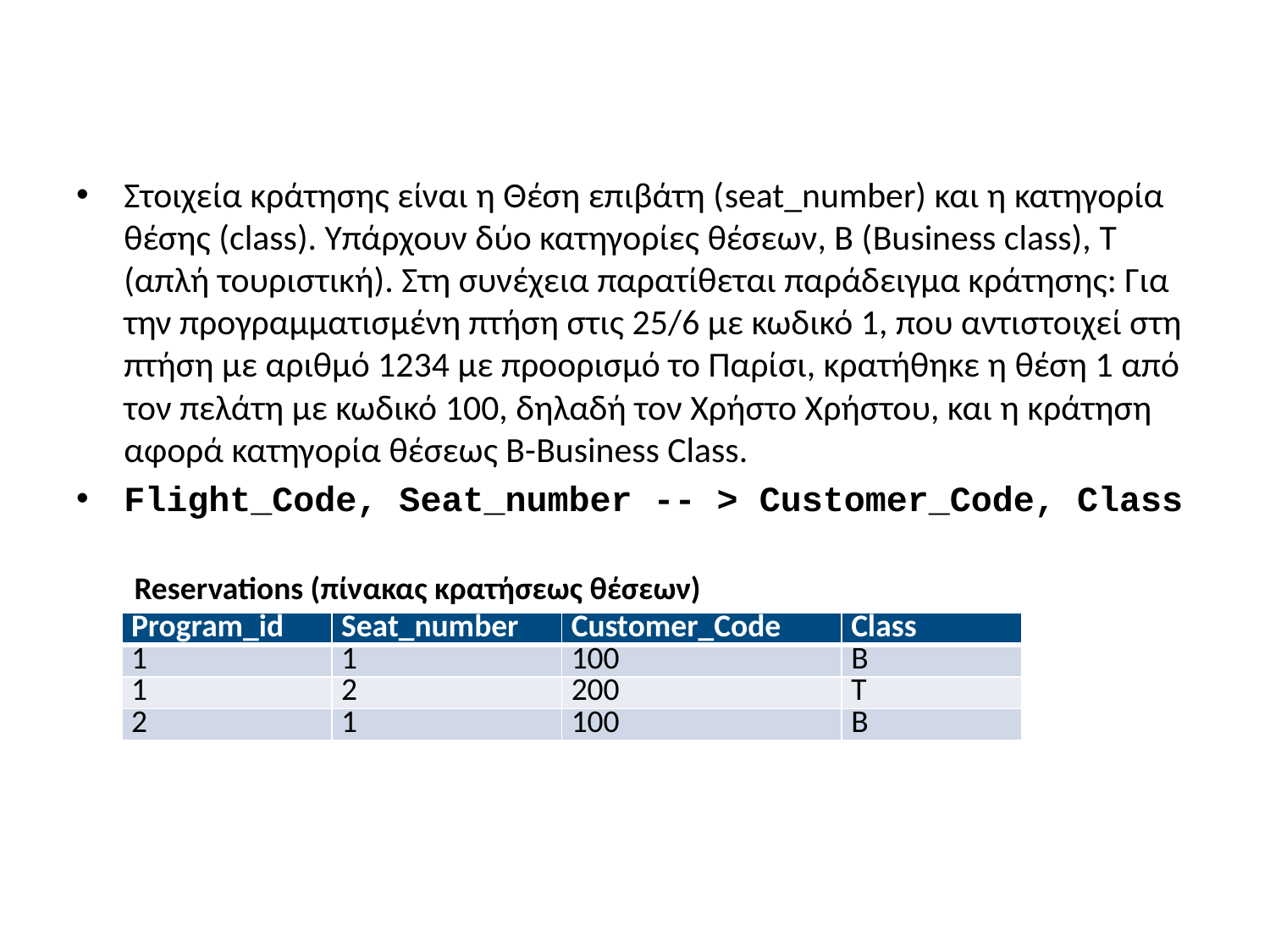

#
Στοιχεία κράτησης είναι η Θέση επιβάτη (seat_number) και η κατηγορία θέσης (class). Υπάρχουν δύο κατηγορίες θέσεων, Β (Business class), T (απλή τουριστική). Στη συνέχεια παρατίθεται παράδειγμα κράτησης: Για την προγραμματισμένη πτήση στις 25/6 με κωδικό 1, που αντιστοιχεί στη πτήση με αριθμό 1234 με προορισμό το Παρίσι, κρατήθηκε η θέση 1 από τον πελάτη με κωδικό 100, δηλαδή τον Χρήστο Χρήστου, και η κράτηση αφορά κατηγορία θέσεως B-Business Class.
Flight_Code, Seat_number -- > Customer_Code, Class
Reservations (πίνακας κρατήσεως θέσεων)
| Program\_id | Seat\_number | Customer\_Code | Class |
| --- | --- | --- | --- |
| 1 | 1 | 100 | B |
| 1 | 2 | 200 | T |
| 2 | 1 | 100 | B |